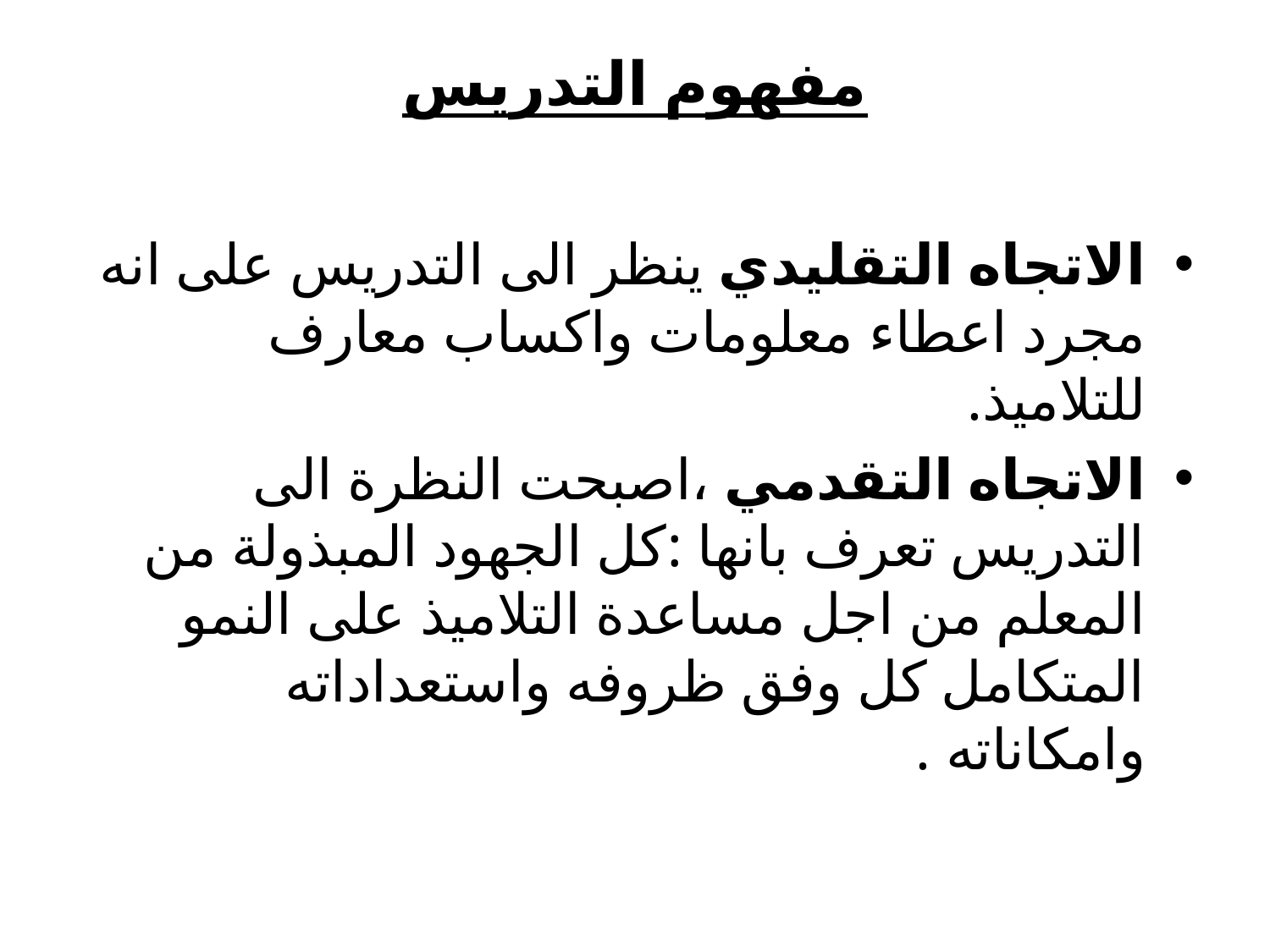

# مفهوم التدريس
الاتجاه التقليدي ينظر الى التدريس على انه مجرد اعطاء معلومات واكساب معارف للتلاميذ.
الاتجاه التقدمي ،اصبحت النظرة الى التدريس تعرف بانها :كل الجهود المبذولة من المعلم من اجل مساعدة التلاميذ على النمو المتكامل كل وفق ظروفه واستعداداته وامكاناته .